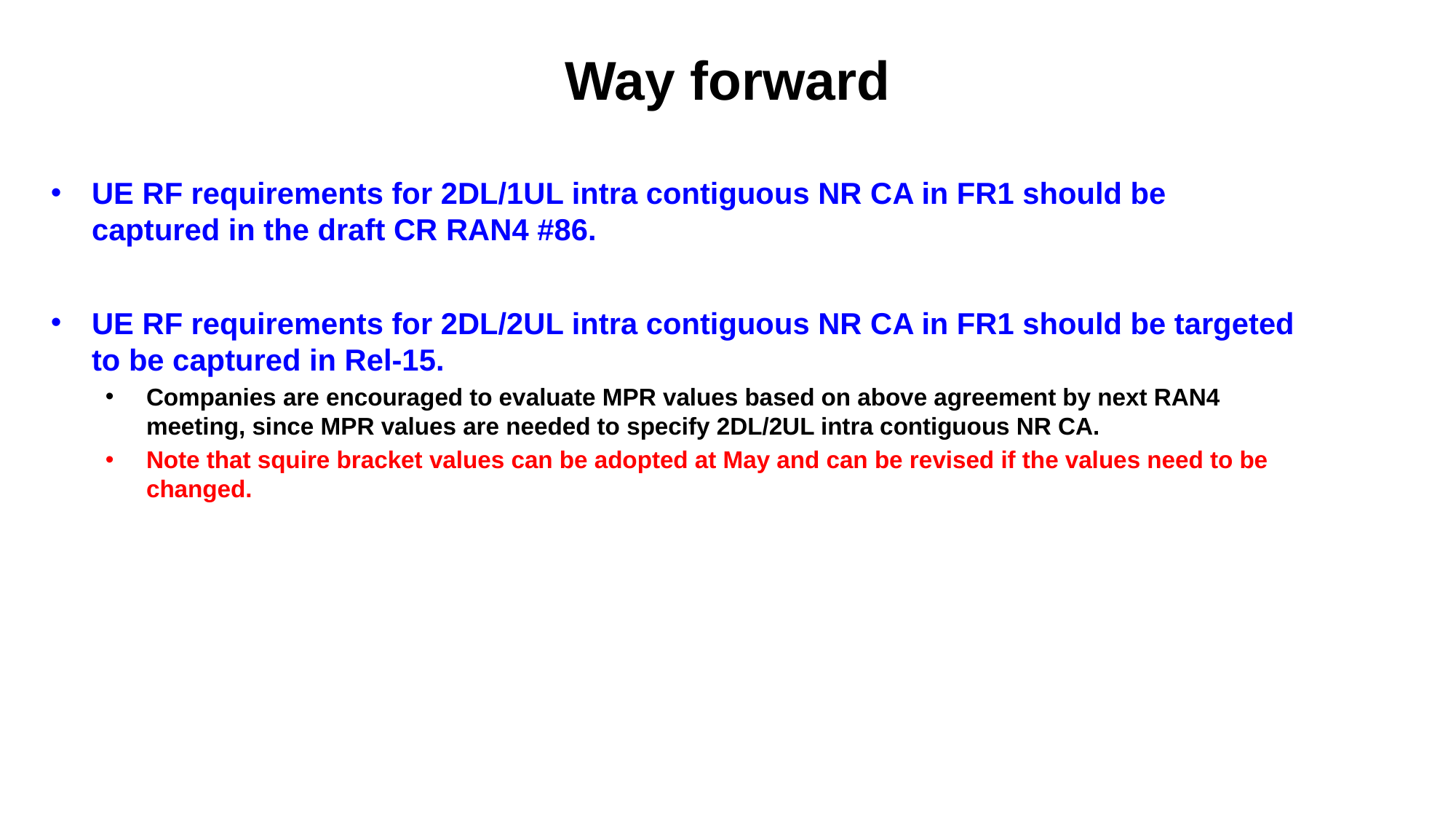

# Way forward
UE RF requirements for 2DL/1UL intra contiguous NR CA in FR1 should be captured in the draft CR RAN4 #86.

UE RF requirements for 2DL/2UL intra contiguous NR CA in FR1 should be targeted to be captured in Rel-15.
Companies are encouraged to evaluate MPR values based on above agreement by next RAN4 meeting, since MPR values are needed to specify 2DL/2UL intra contiguous NR CA.
Note that squire bracket values can be adopted at May and can be revised if the values need to be changed.